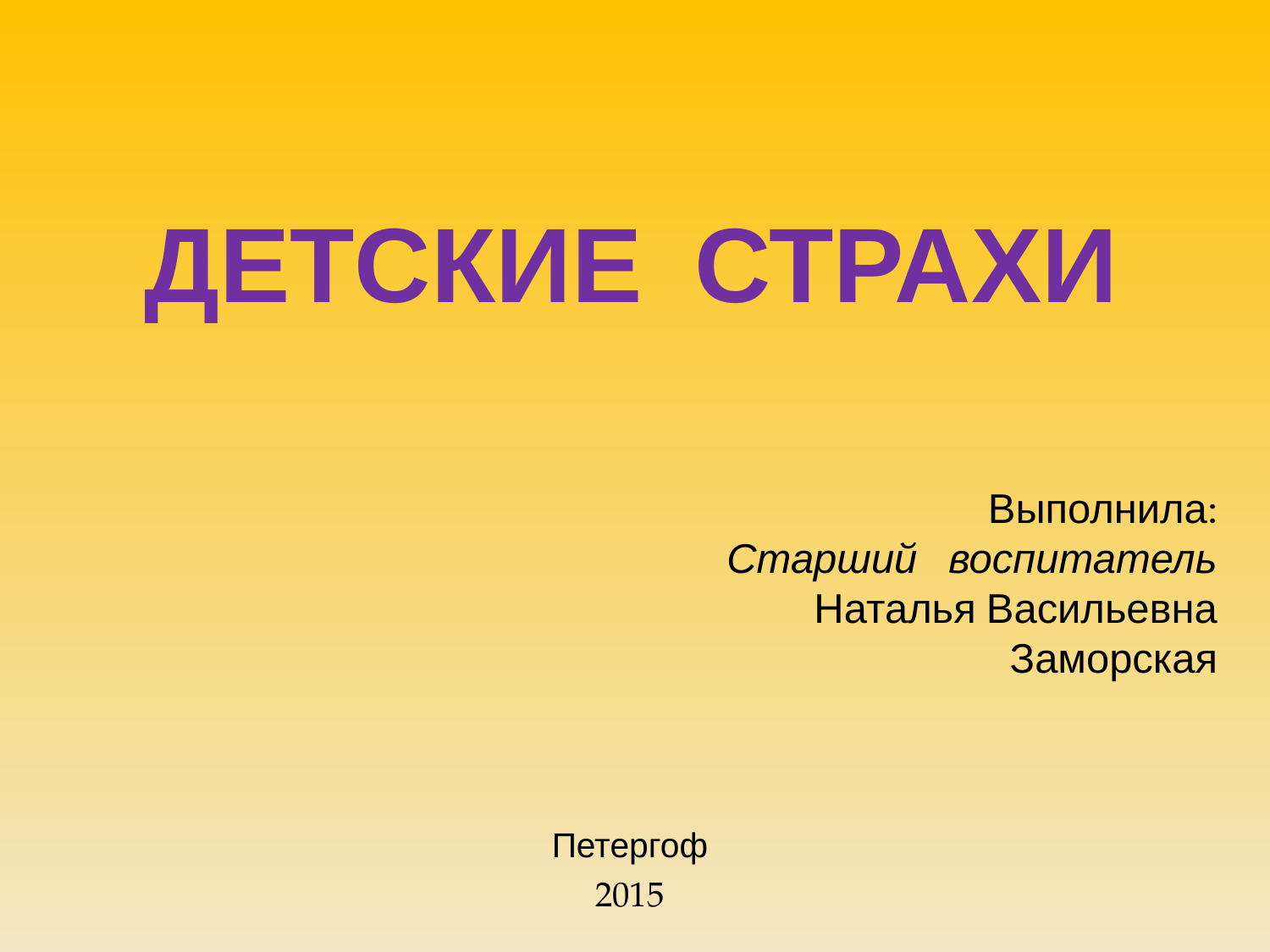

# Детские  страхи
Выполнила:
Старший   воспитатель
Наталья Васильевна
Заморская

Петергоф
2015